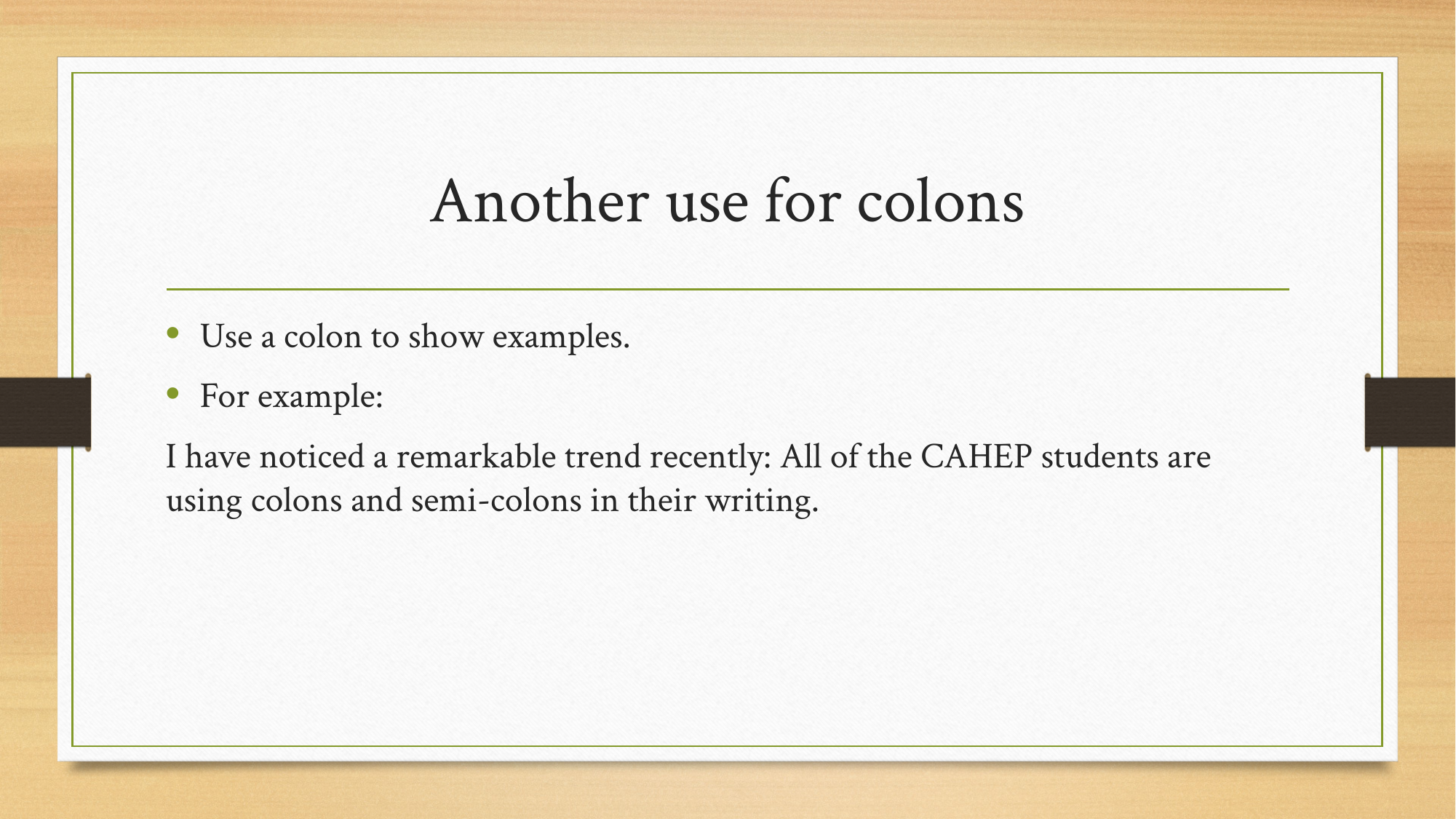

# Another use for colons
Use a colon to show examples.
For example:
I have noticed a remarkable trend recently: All of the CAHEP students are using colons and semi-colons in their writing.